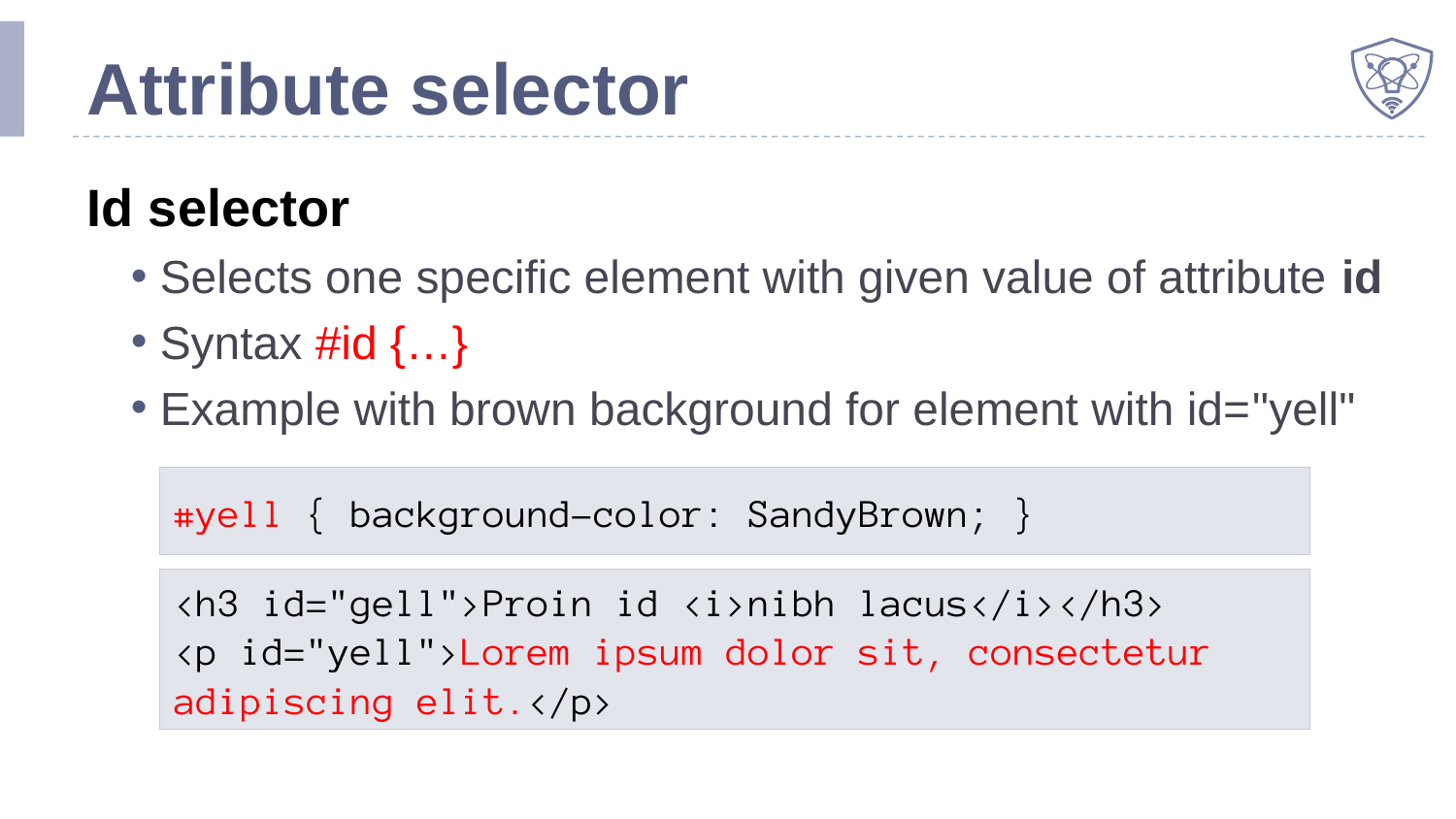

# Attribute selector
Id selector
Selects one specific element with given value of attribute id
Syntax #id {…}
Example with brown background for element with id="yell"
#yell { background-color: SandyBrown; }
<h3 id="gell">Proin id <i>nibh lacus</i></h3>
<p id="yell">Lorem ipsum dolor sit, consectetur
adipiscing elit.</p>